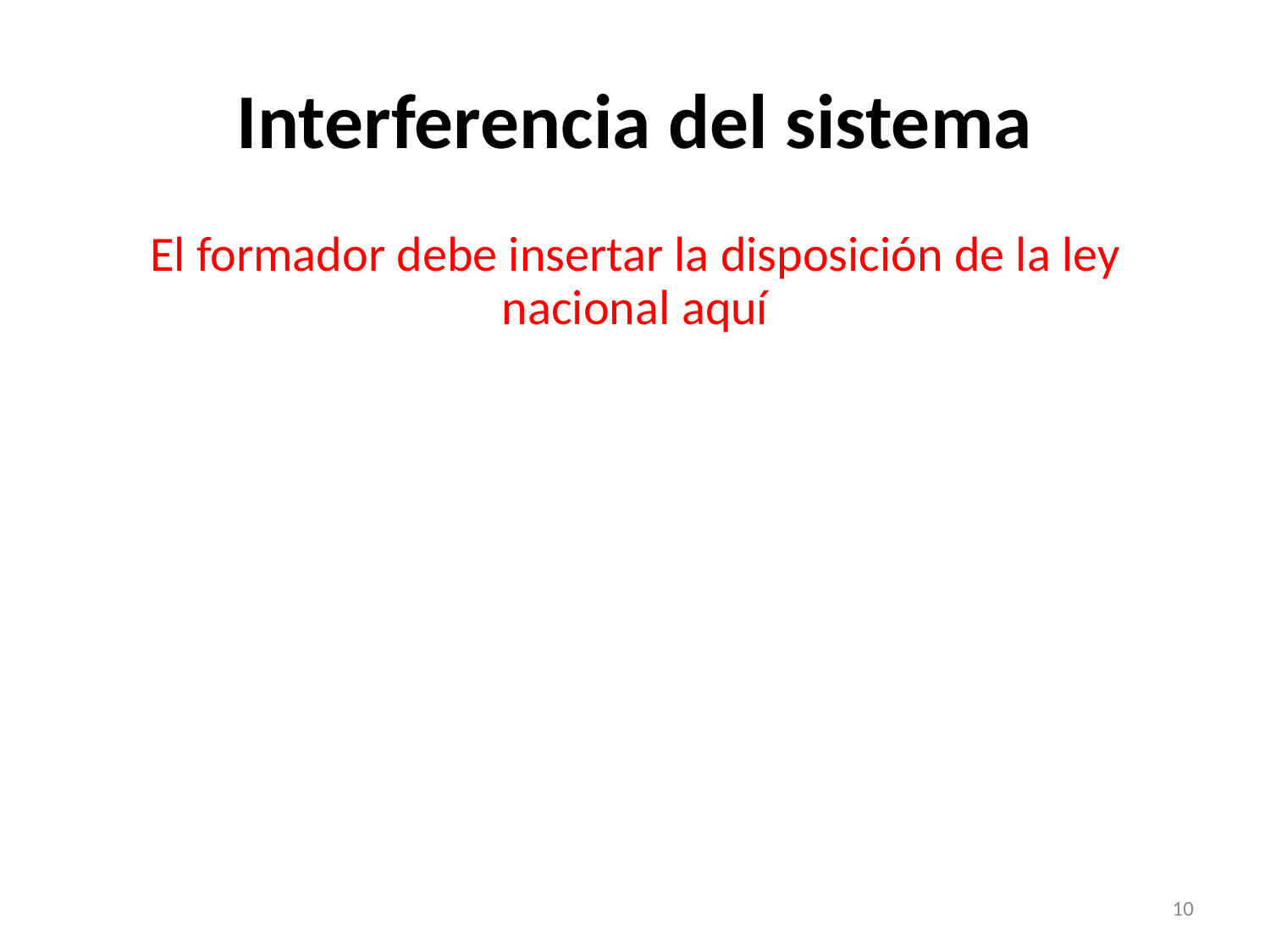

# Interferencia del sistema
El formador debe insertar la disposición de la ley nacional aquí
10